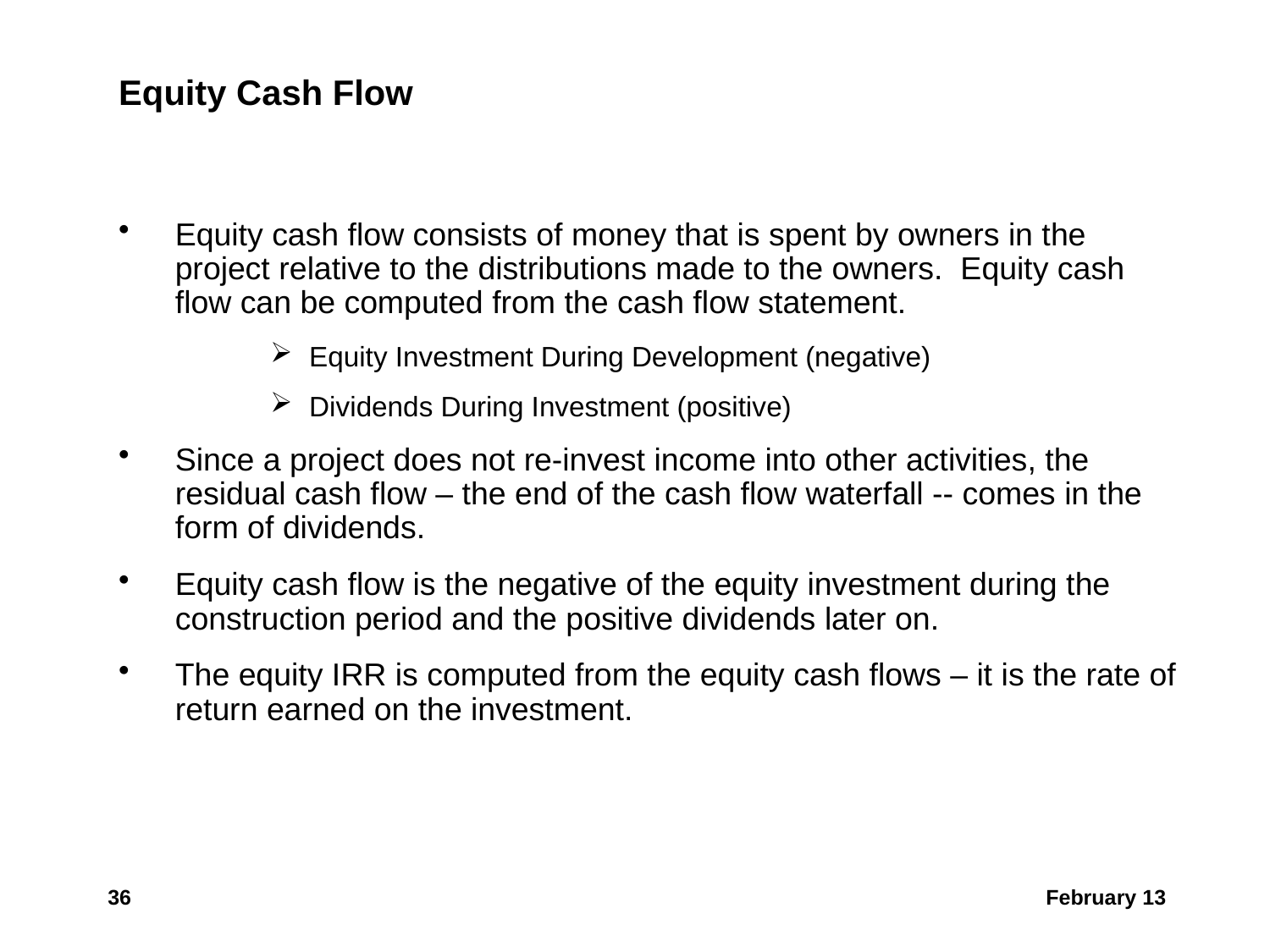

# Equity Cash Flow
Equity cash flow consists of money that is spent by owners in the project relative to the distributions made to the owners.  Equity cash flow can be computed from the cash flow statement.
Equity Investment During Development (negative)
Dividends During Investment (positive)
Since a project does not re-invest income into other activities, the residual cash flow – the end of the cash flow waterfall -- comes in the form of dividends.
Equity cash flow is the negative of the equity investment during the construction period and the positive dividends later on.
The equity IRR is computed from the equity cash flows – it is the rate of return earned on the investment.